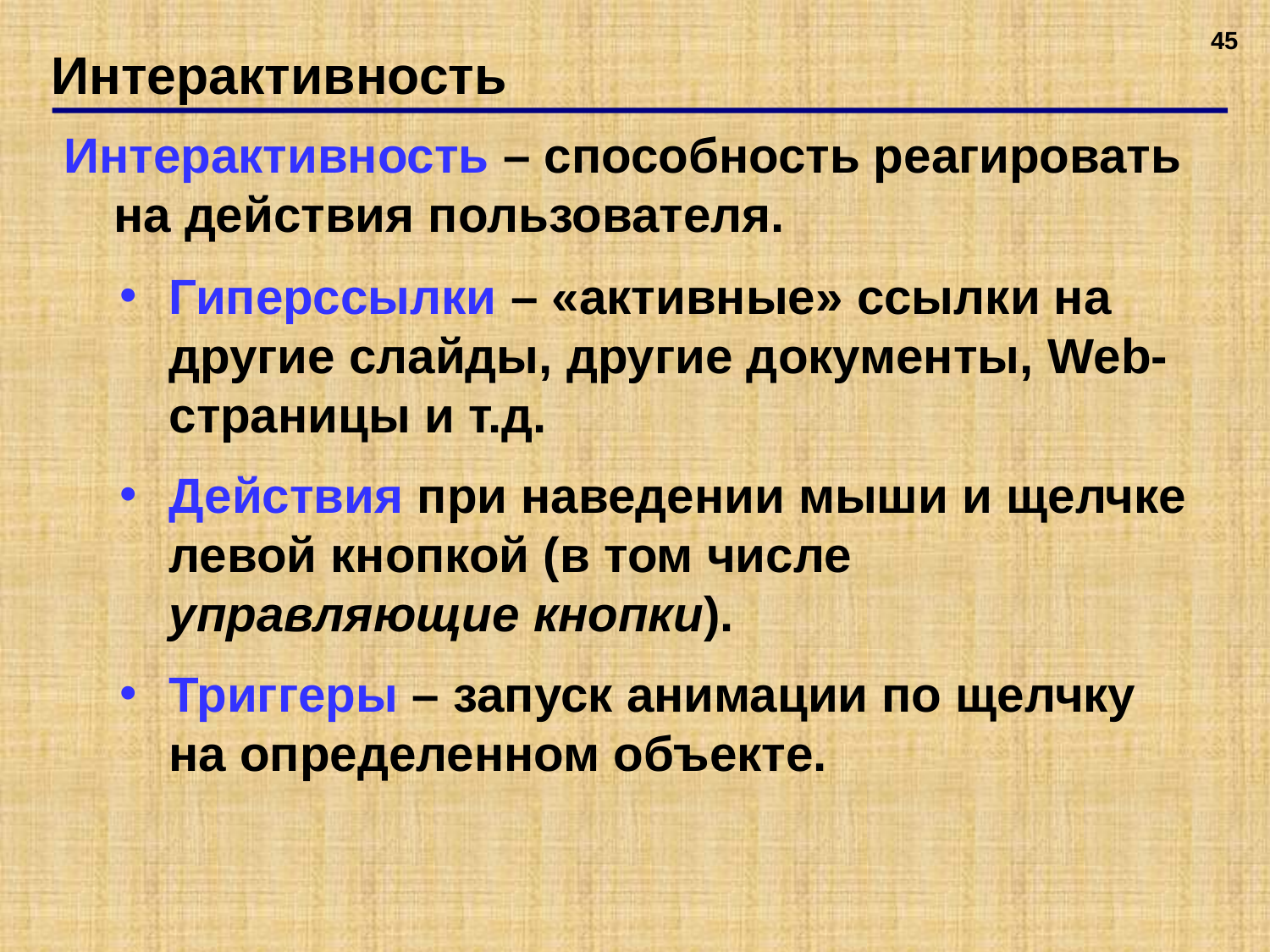

45
# Интерактивность
Интерактивность – способность реагировать на действия пользователя.
Гиперссылки – «активные» ссылки на другие слайды, другие документы, Web-страницы и т.д.
Действия при наведении мыши и щелчке левой кнопкой (в том числе управляющие кнопки).
Триггеры – запуск анимации по щелчку на определенном объекте.